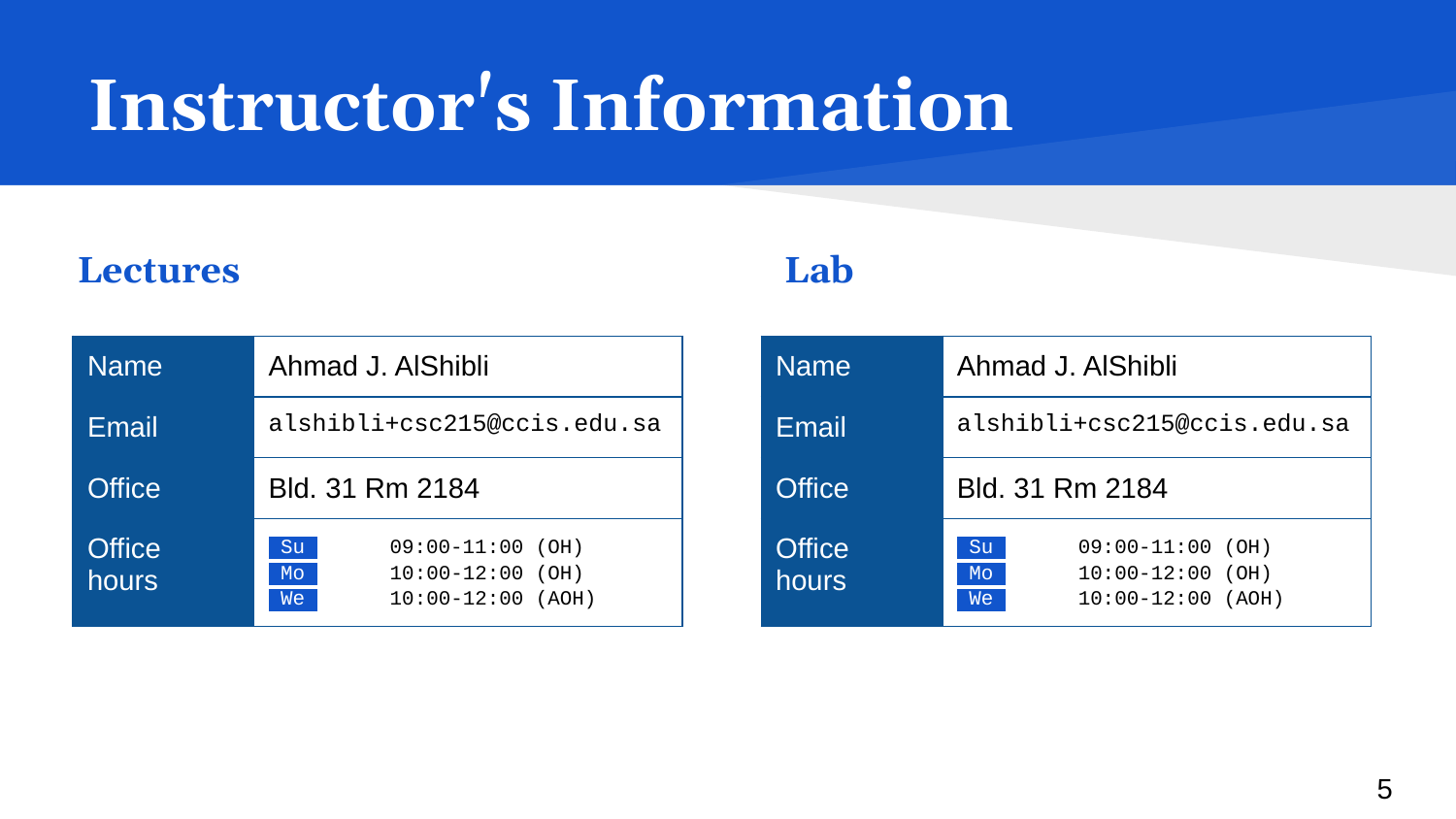

# Instructor's Information
Lectures
Lab
| Name | Ahmad J. AlShibli |
| --- | --- |
| Email | alshibli+csc215@ccis.edu.sa |
| Office | Bld. 31 Rm 2184 |
| Office hours | Su 09:00-11:00 (OH) Mo 10:00-12:00 (OH) We 10:00-12:00 (AOH) |
| Name | Ahmad J. AlShibli |
| --- | --- |
| Email | alshibli+csc215@ccis.edu.sa |
| Office | Bld. 31 Rm 2184 |
| Office hours | Su 09:00-11:00 (OH) Mo 10:00-12:00 (OH) We 10:00-12:00 (AOH) |
5